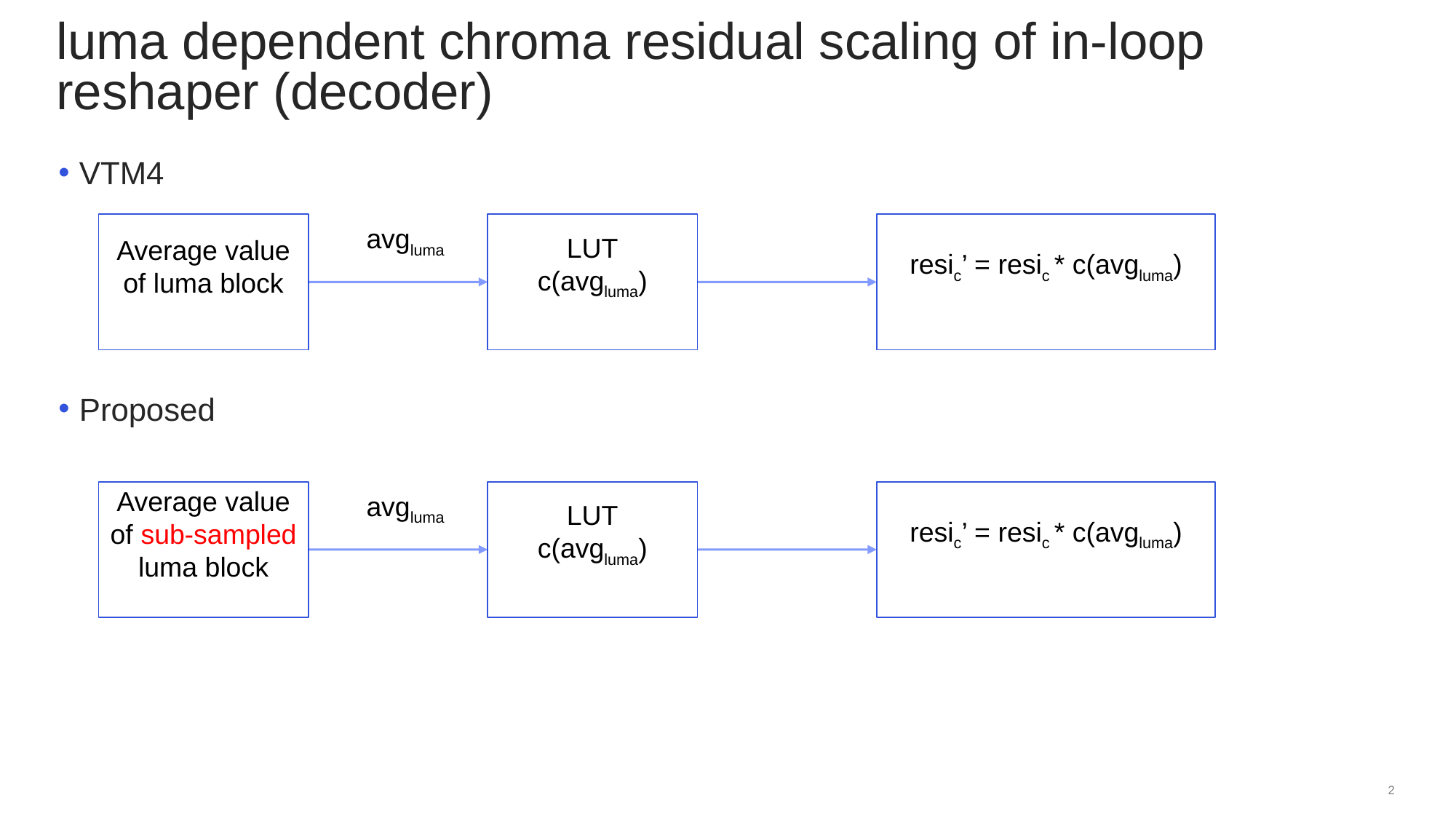

# luma dependent chroma residual scaling of in-loop reshaper (decoder)
VTM4

Proposed
Average value of luma block

LUT
c(avgluma)

resic’ = resic * c(avgluma)

avgluma

Average value of sub-sampled luma block

LUT
c(avgluma)

resic’ = resic * c(avgluma)

avgluma